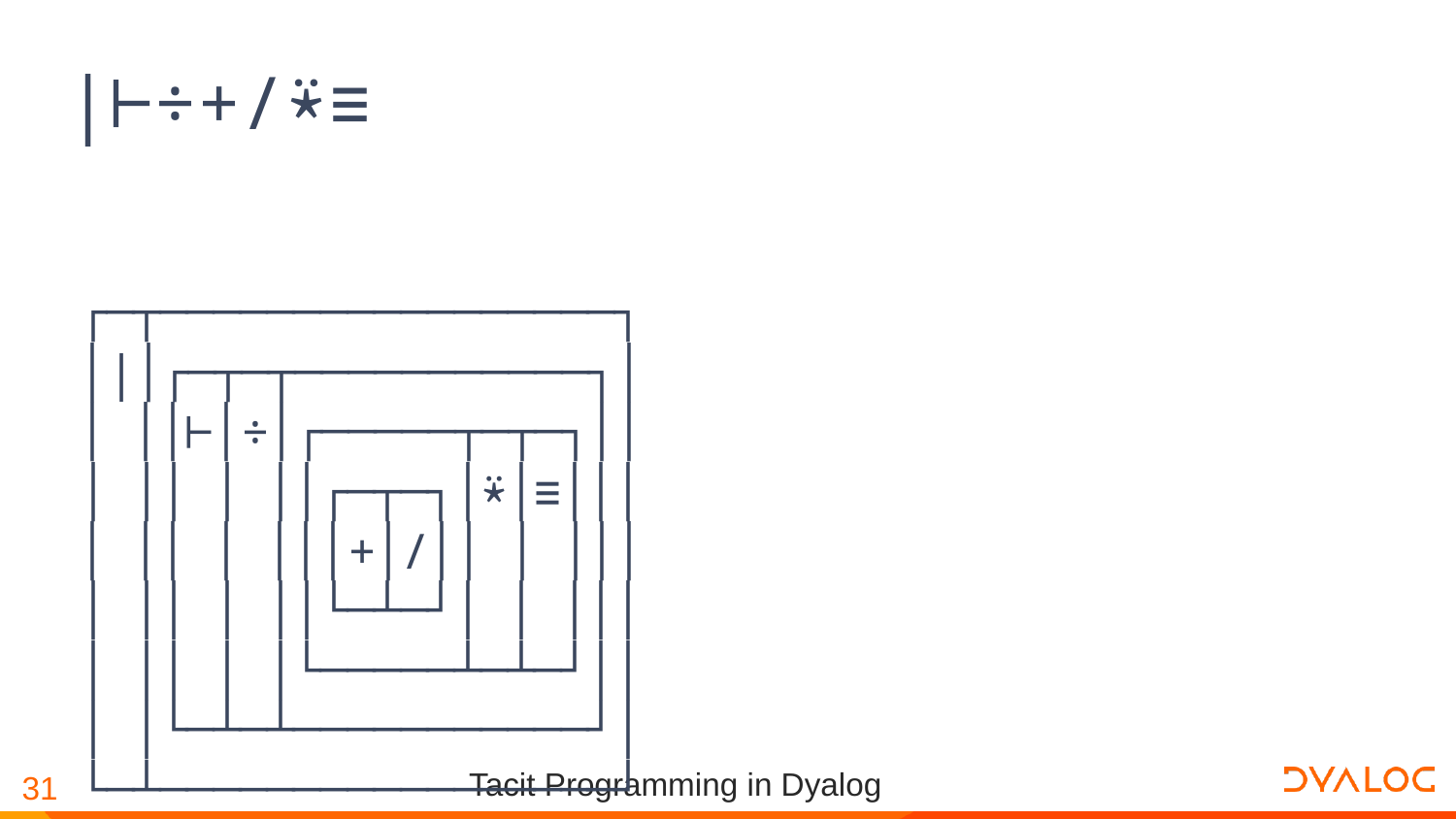

# ]box on	|⊢÷+/⍣≡
|  |  |  |
| --- | --- | --- |
| ┌─┬─────────────────┐ │|│┌─┬─┬───────────┐│ │ ││⊢│÷│┌─────┬─┬─┐││ │ ││ │ ││┌─┬─┐│⍣│≡│││ │ ││ │ │││+│/││ │ │││ │ ││ │ ││└─┴─┘│ │ │││ │ ││ │ │└─────┴─┴─┘││ │ │└─┴─┴───────────┘│ └─┴─────────────────┘ |  |  |